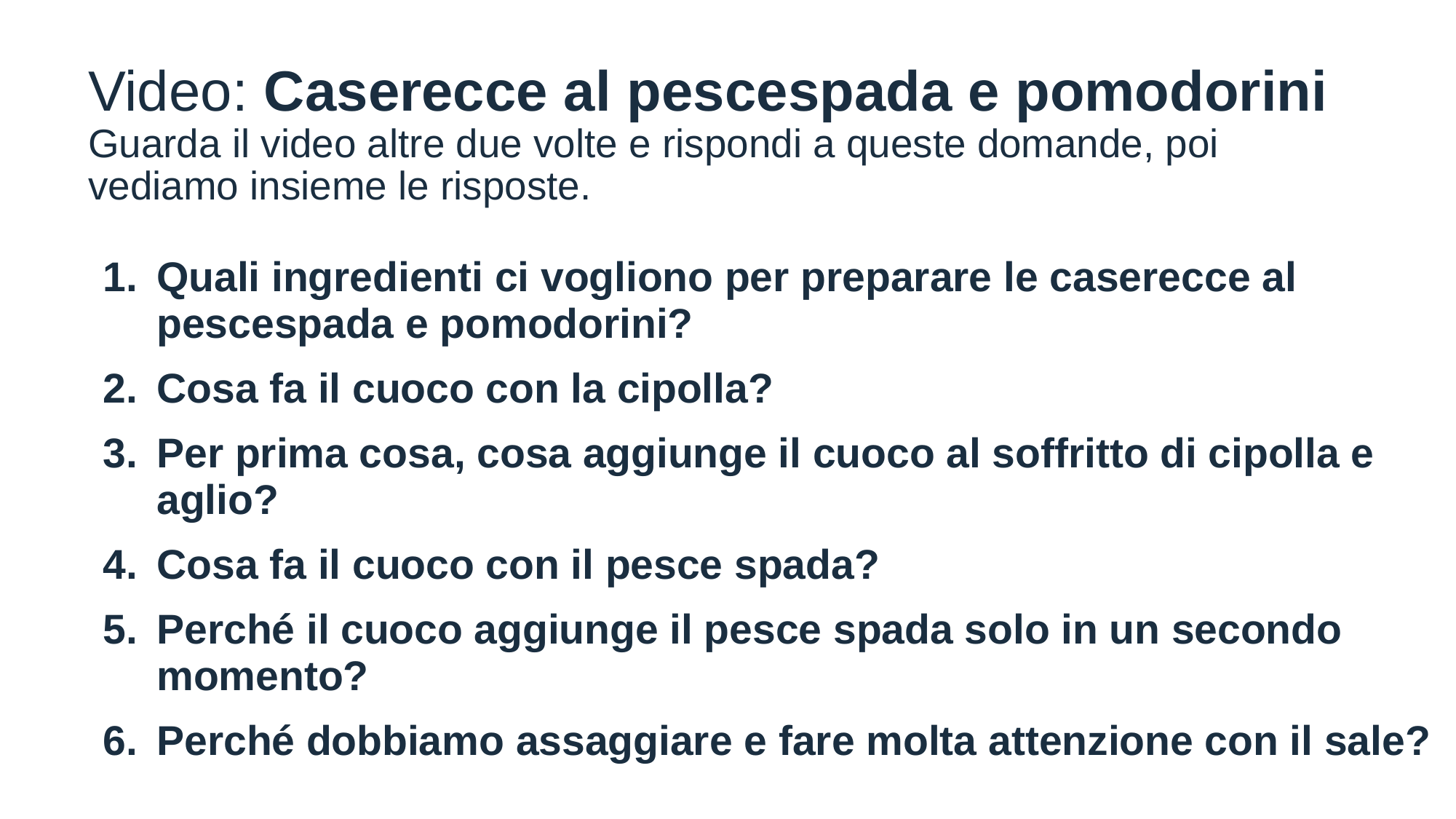

# Video: Caserecce al pescespada e pomodorini Guarda il video altre due volte e rispondi a queste domande, poi vediamo insieme le risposte.
Quali ingredienti ci vogliono per preparare le caserecce al pescespada e pomodorini?
Cosa fa il cuoco con la cipolla?
Per prima cosa, cosa aggiunge il cuoco al soffritto di cipolla e aglio?
Cosa fa il cuoco con il pesce spada?
Perché il cuoco aggiunge il pesce spada solo in un secondo momento?
Perché dobbiamo assaggiare e fare molta attenzione con il sale?